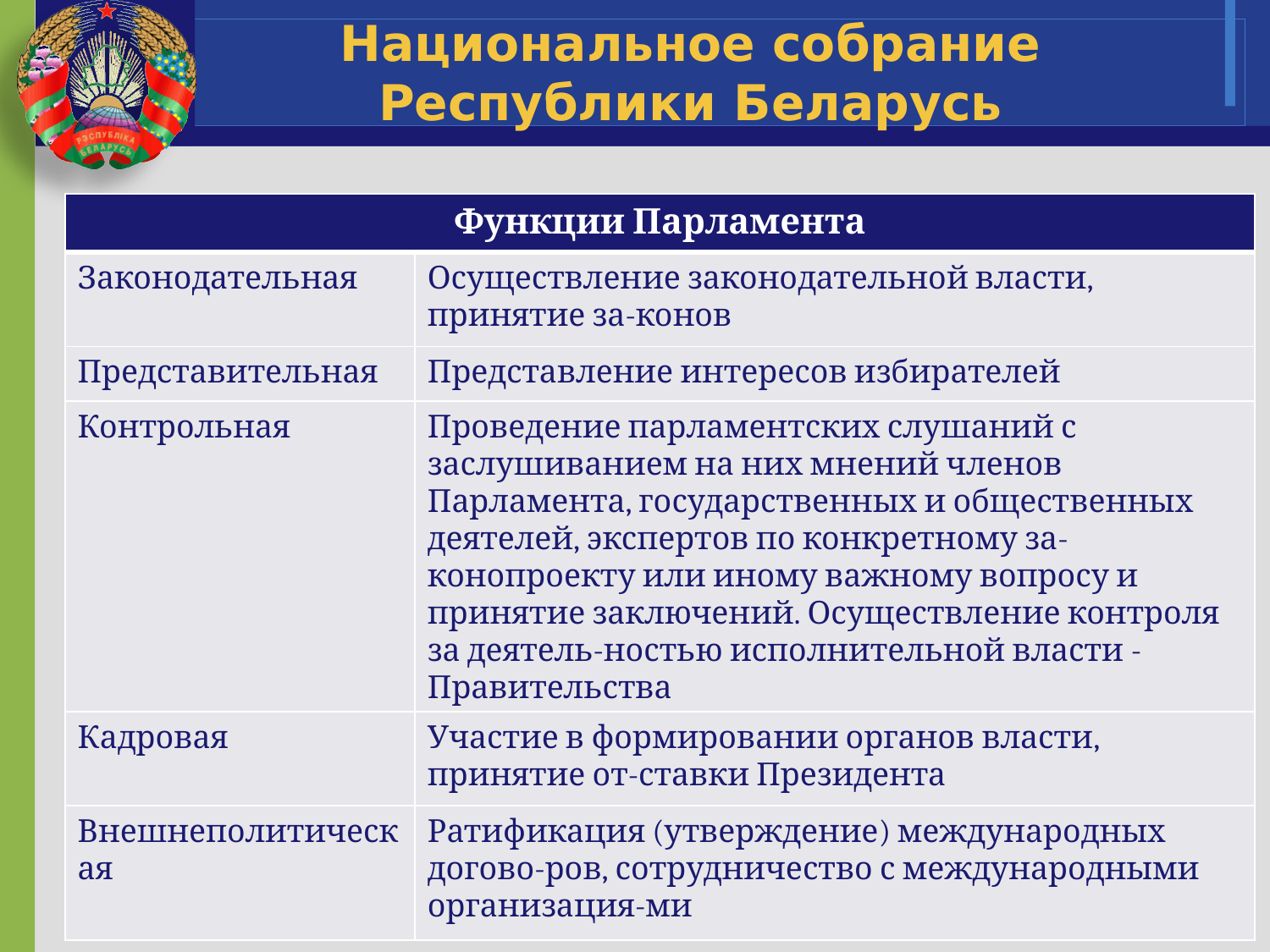

# Национальное собрание Республики Беларусь
| Функции Парламента |  |
| --- | --- |
| Законодательная | Осуществление законодательной власти, принятие за-конов |
| Представительная | Представление интересов избирателей |
| Контрольная | Проведение парламентских слушаний с заслушиванием на них мнений членов Парламента, государственных и общественных деятелей, экспертов по конкретному за-конопроекту или иному важному вопросу и принятие заключений. Осуществление контроля за деятель-ностью исполнительной власти - Правительства |
| Кадровая | Участие в формировании органов власти, принятие от-ставки Президента |
| Внешнеполитическая | Ратификация (утверждение) международных догово-ров, сотрудничество с международными организация-ми |